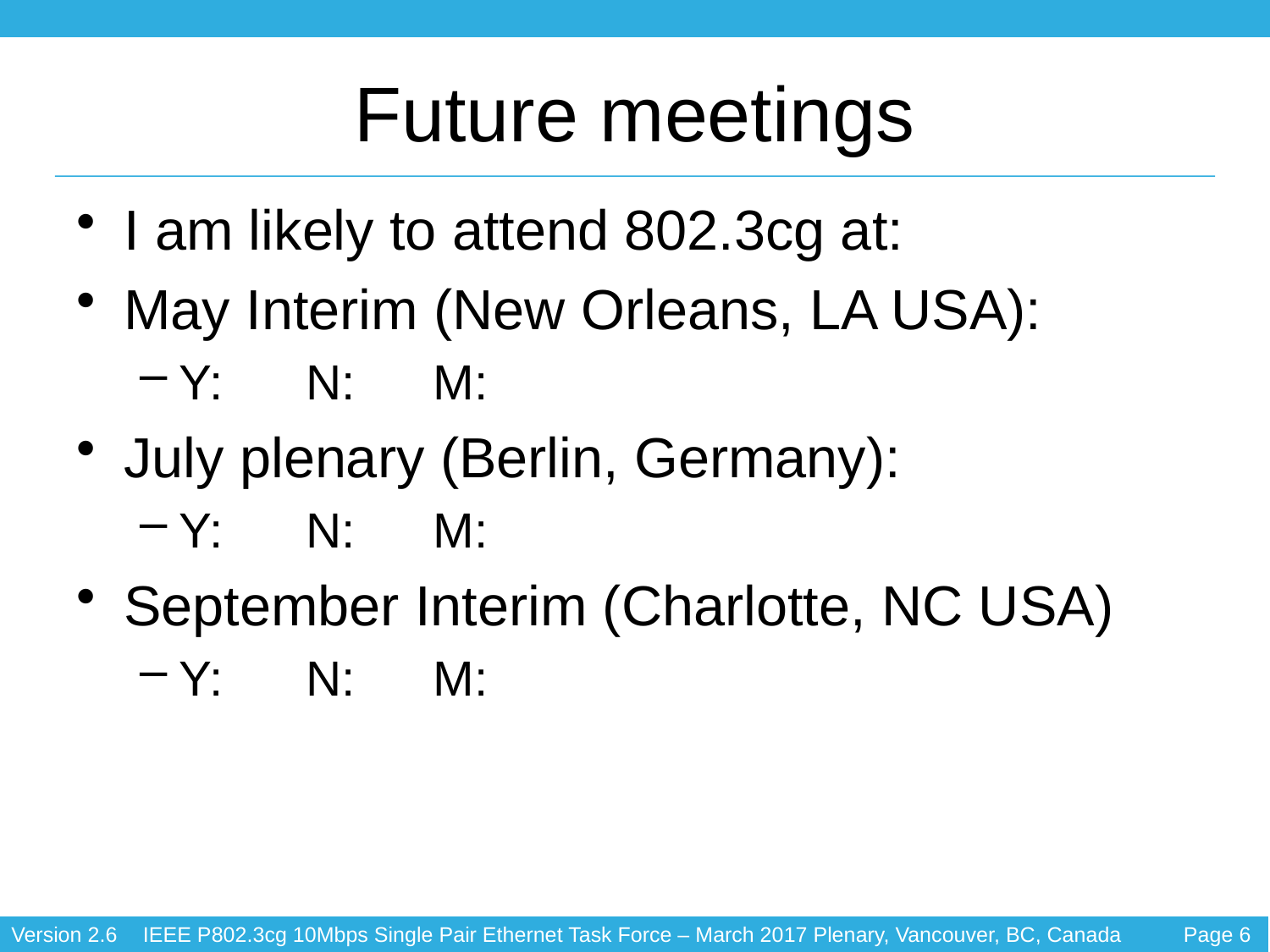

# Future meetings
I am likely to attend 802.3cg at:
May Interim (New Orleans, LA USA):
Y: 	N: 	M:
July plenary (Berlin, Germany):
Y: 	N: 	M:
September Interim (Charlotte, NC USA)
Y: 	N: 	M: